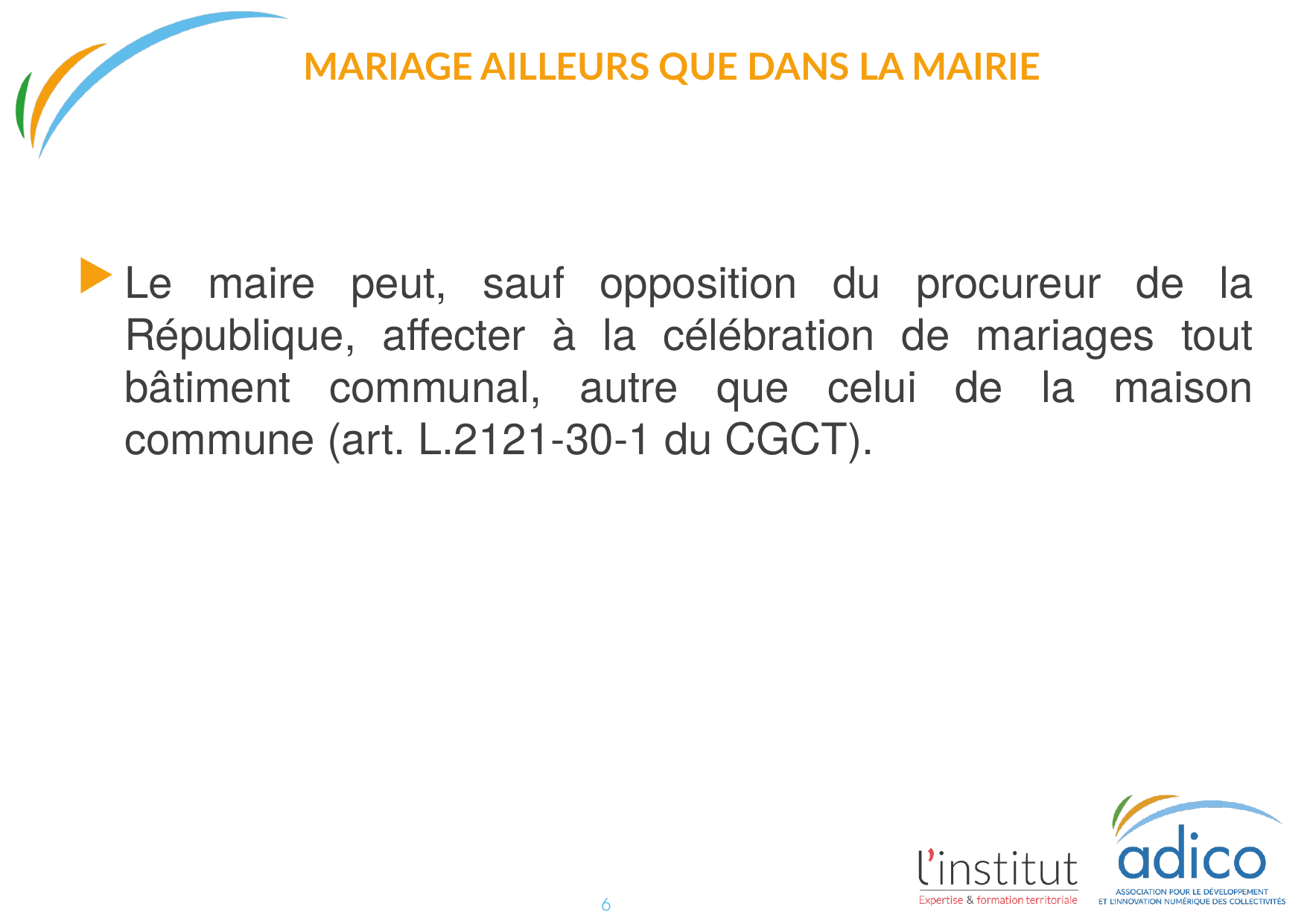

# MARIAGE AILLEURS QUE DANS LA MAIRIE

Le maire peut, sauf opposition du procureur de la République, affecter à la célébration de mariages tout bâtiment communal, autre que celui de la maison commune (art. L.2121-30-1 du CGCT).